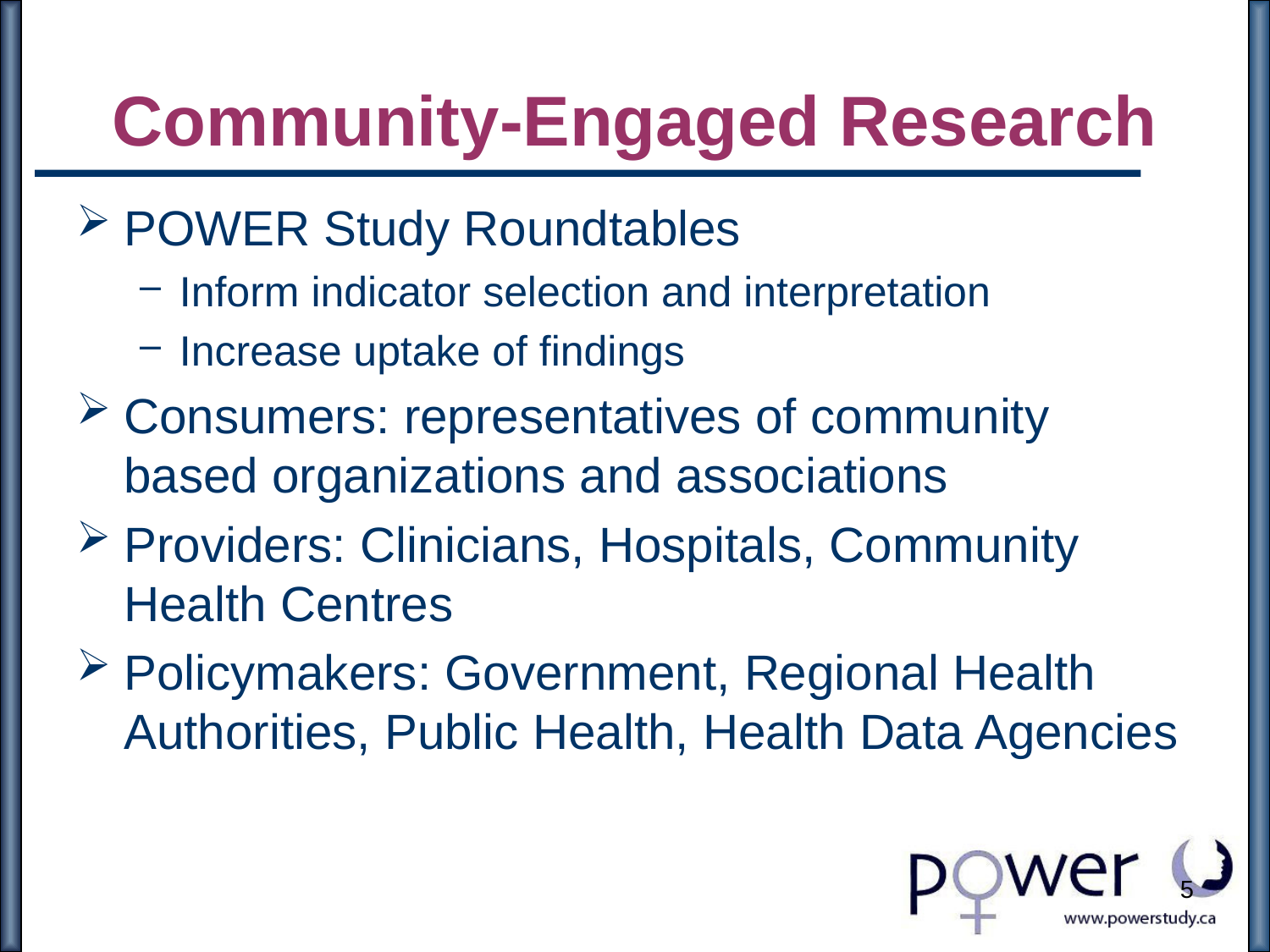

# Community-Engaged Research
POWER Study Roundtables
Inform indicator selection and interpretation
Increase uptake of findings
Consumers: representatives of community based organizations and associations
Providers: Clinicians, Hospitals, Community Health Centres
Policymakers: Government, Regional Health Authorities, Public Health, Health Data Agencies

5